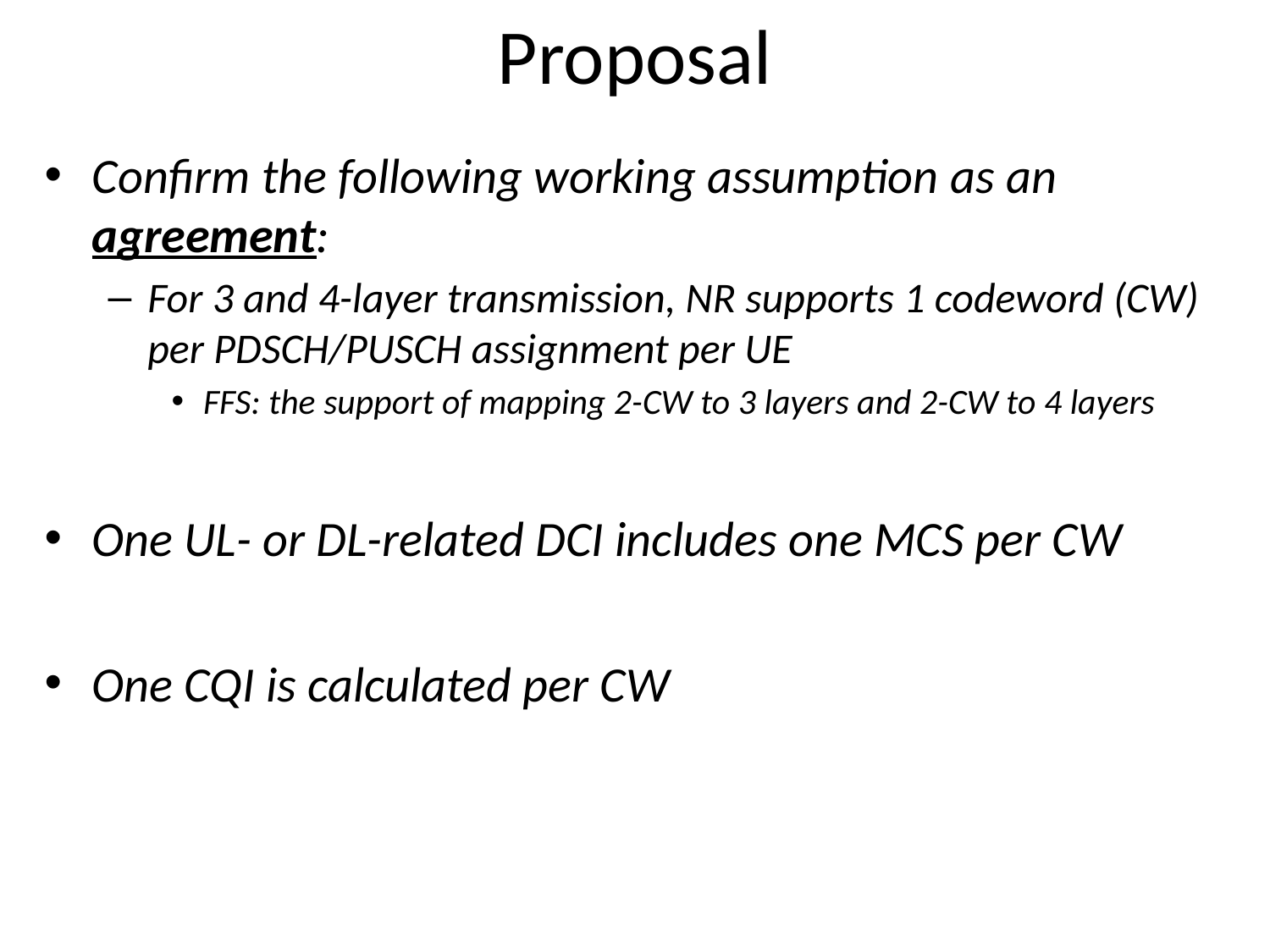

# Proposal
Confirm the following working assumption as an agreement:
For 3 and 4-layer transmission, NR supports 1 codeword (CW) per PDSCH/PUSCH assignment per UE
FFS: the support of mapping 2-CW to 3 layers and 2-CW to 4 layers

One UL- or DL-related DCI includes one MCS per CW

One CQI is calculated per CW